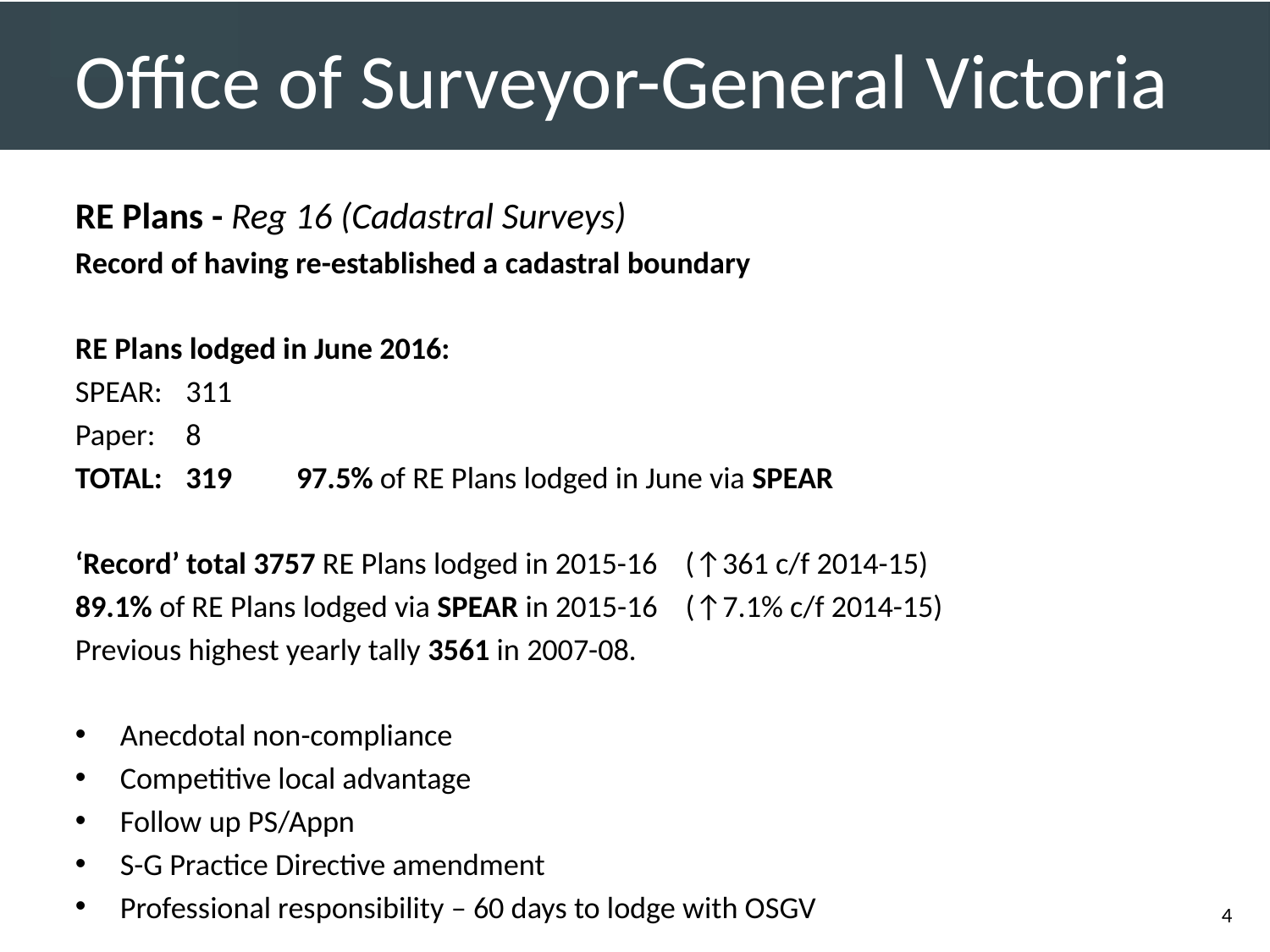

# Office of Surveyor-General Victoria
RE Plans - Reg 16 (Cadastral Surveys)
Record of having re-established a cadastral boundary

RE Plans lodged in June 2016:
SPEAR:	311
Paper:	8
TOTAL:	319	97.5% of RE Plans lodged in June via SPEAR

‘Record’ total 3757 RE Plans lodged in 2015-16    (↑361 c/f 2014-15)
89.1% of RE Plans lodged via SPEAR in 2015-16    (↑7.1% c/f 2014-15)
Previous highest yearly tally 3561 in 2007-08.

Anecdotal non-compliance
Competitive local advantage
Follow up PS/Appn
S-G Practice Directive amendment
Professional responsibility – 60 days to lodge with OSGV

4